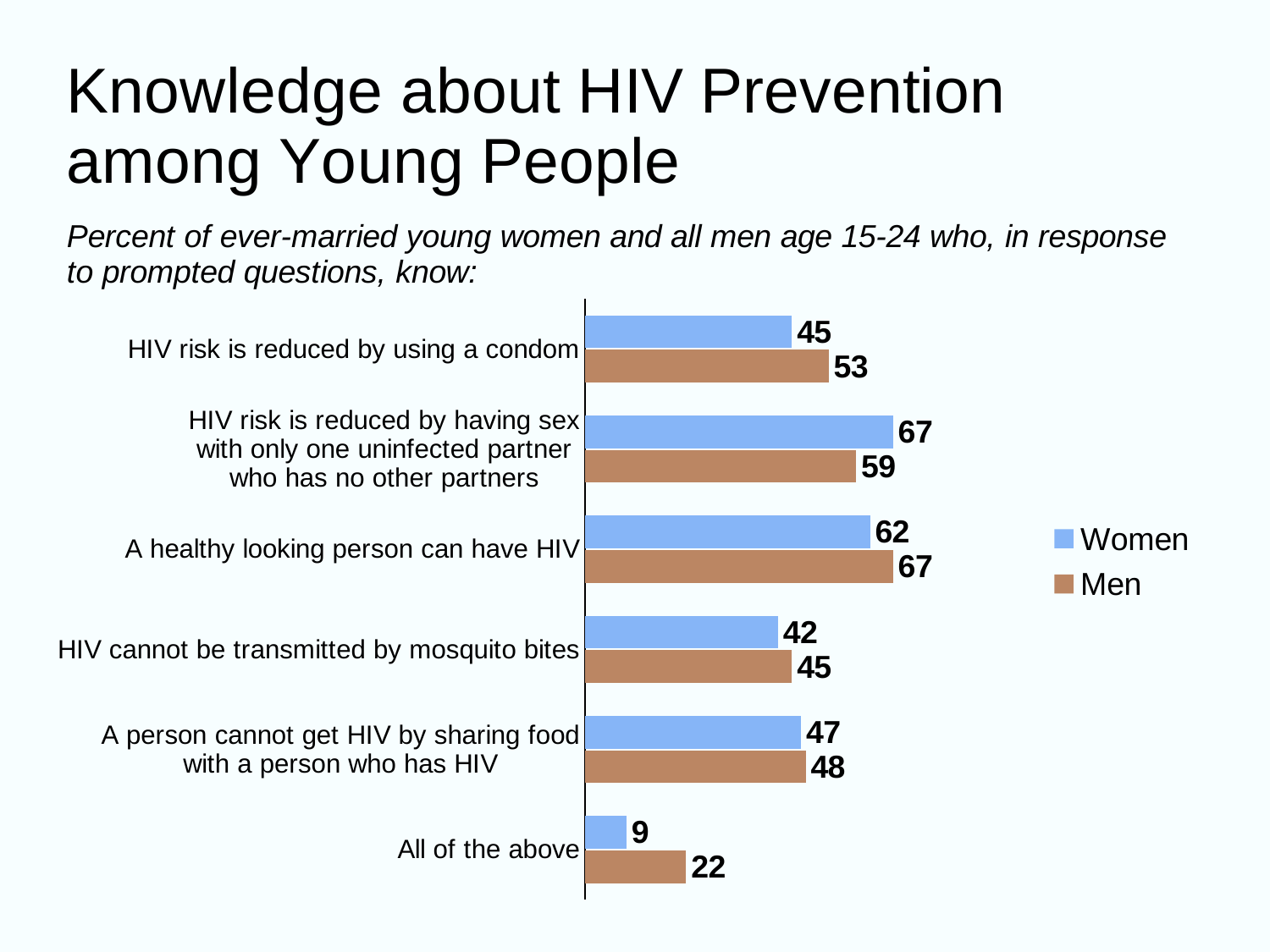

### Chart

| Category | Men | Women |
|---|---|---|
| All of the above | 22.0 | 9.0 |
| A person cannot get HIV by sharing food with a person who has HIV | 48.0 | 47.0 |
| HIV cannot be transmitted by mosquito bites | 45.0 | 42.0 |
| A healthy looking person can have HIV | 67.0 | 62.0 |
| HIV risk is reduced by having sex
with only one uninfected partner
who has no other partners | 59.0 | 67.0 |
| HIV risk is reduced by using a condom | 53.0 | 45.0 |